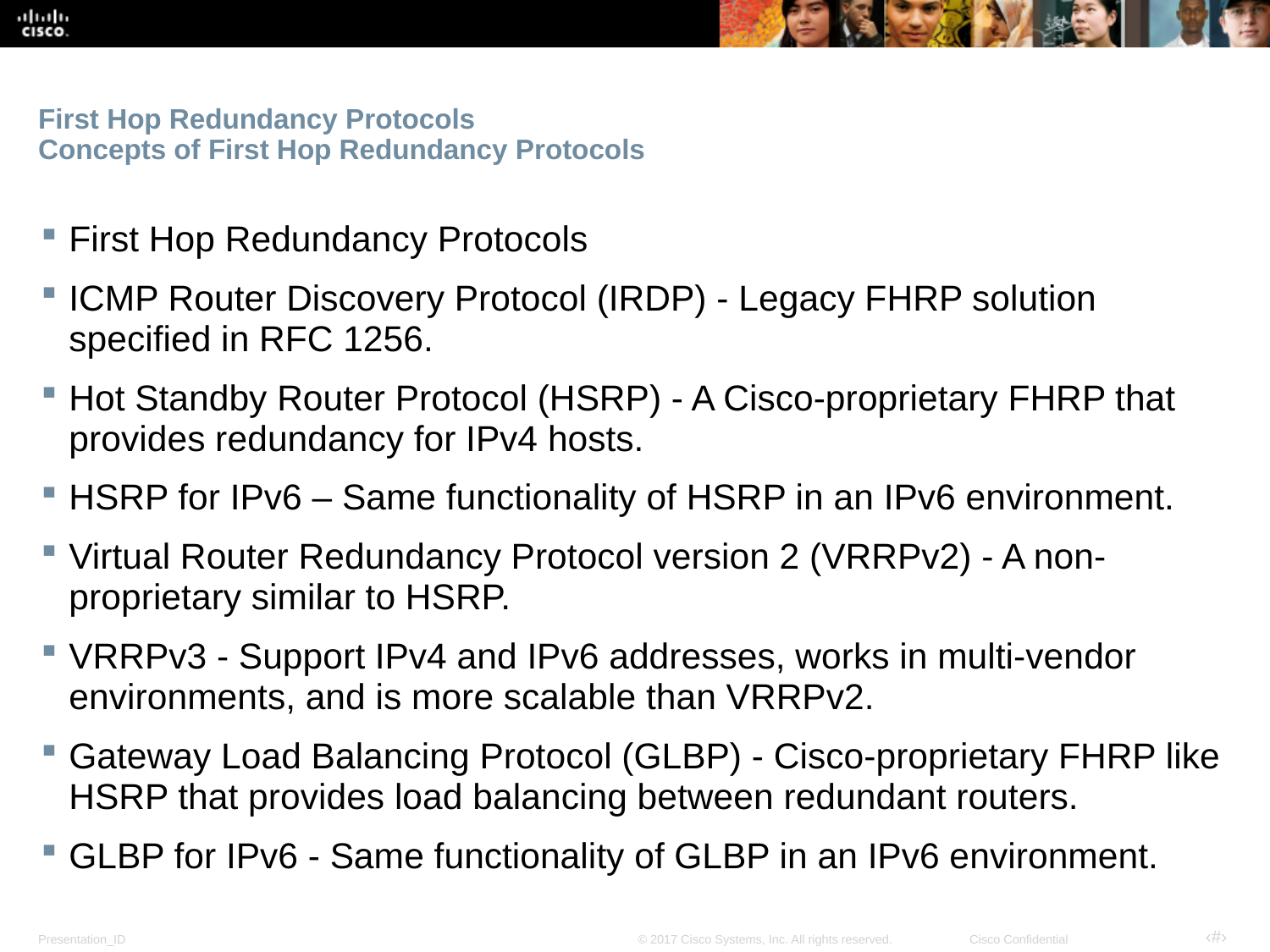

# First Hop Redundancy Protocols Concepts of First Hop Redundancy Protocols
First Hop Redundancy Protocols
ICMP Router Discovery Protocol (IRDP) - Legacy FHRP solution specified in RFC 1256.
Hot Standby Router Protocol (HSRP) - A Cisco-proprietary FHRP that provides redundancy for IPv4 hosts.
HSRP for IPv6 – Same functionality of HSRP in an IPv6 environment.
Virtual Router Redundancy Protocol version 2 (VRRPv2) - A non-proprietary similar to HSRP.
VRRPv3 - Support IPv4 and IPv6 addresses, works in multi-vendor environments, and is more scalable than VRRPv2.
Gateway Load Balancing Protocol (GLBP) - Cisco-proprietary FHRP like HSRP that provides load balancing between redundant routers.
GLBP for IPv6 - Same functionality of GLBP in an IPv6 environment.